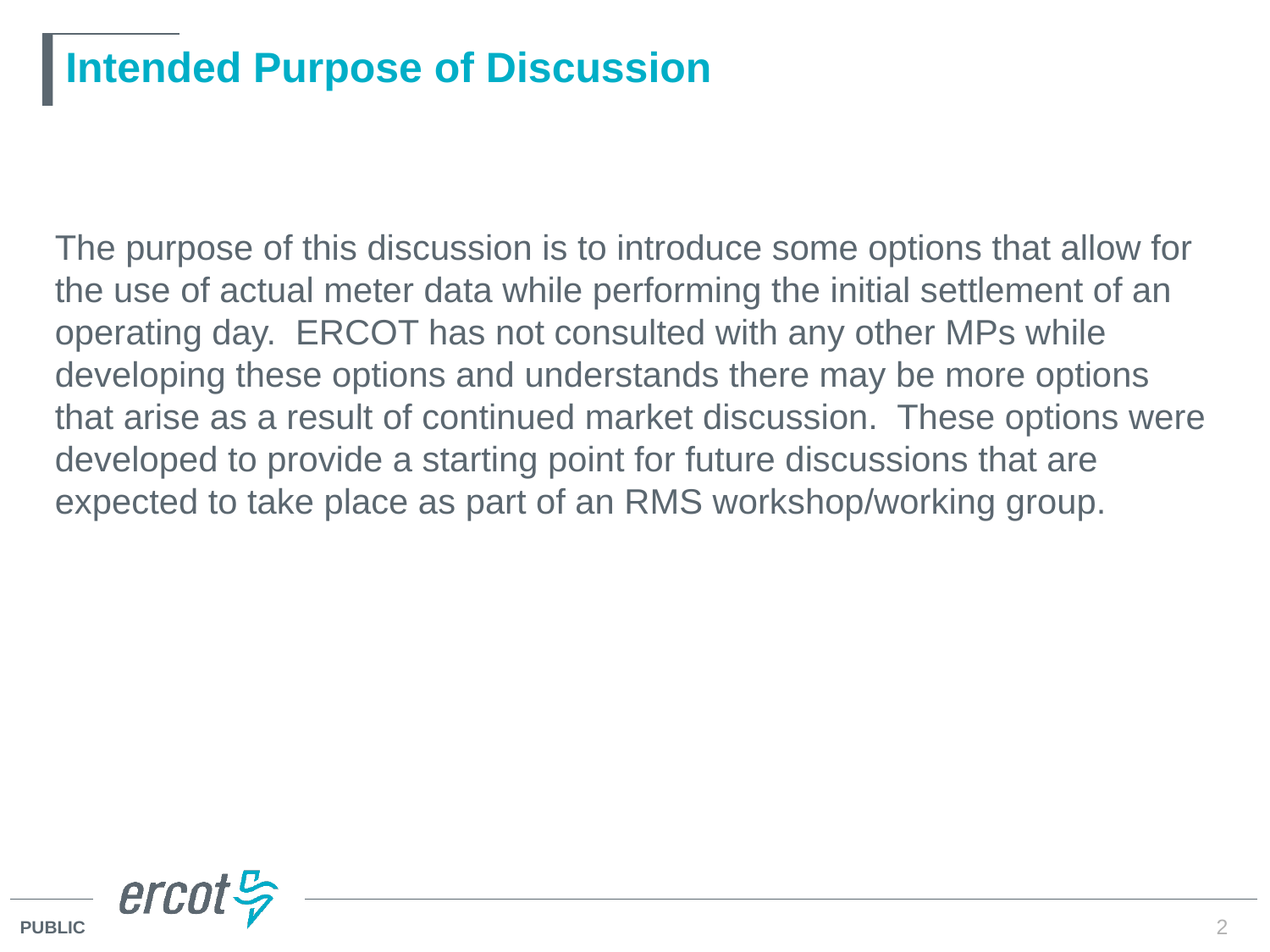

# Intended Purpose of Discussion

The purpose of this discussion is to introduce some options that allow for the use of actual meter data while performing the initial settlement of an operating day.  ERCOT has not consulted with any other MPs while developing these options and understands there may be more options that arise as a result of continued market discussion.  These options were developed to provide a starting point for future discussions that are expected to take place as part of an RMS workshop/working group.
2